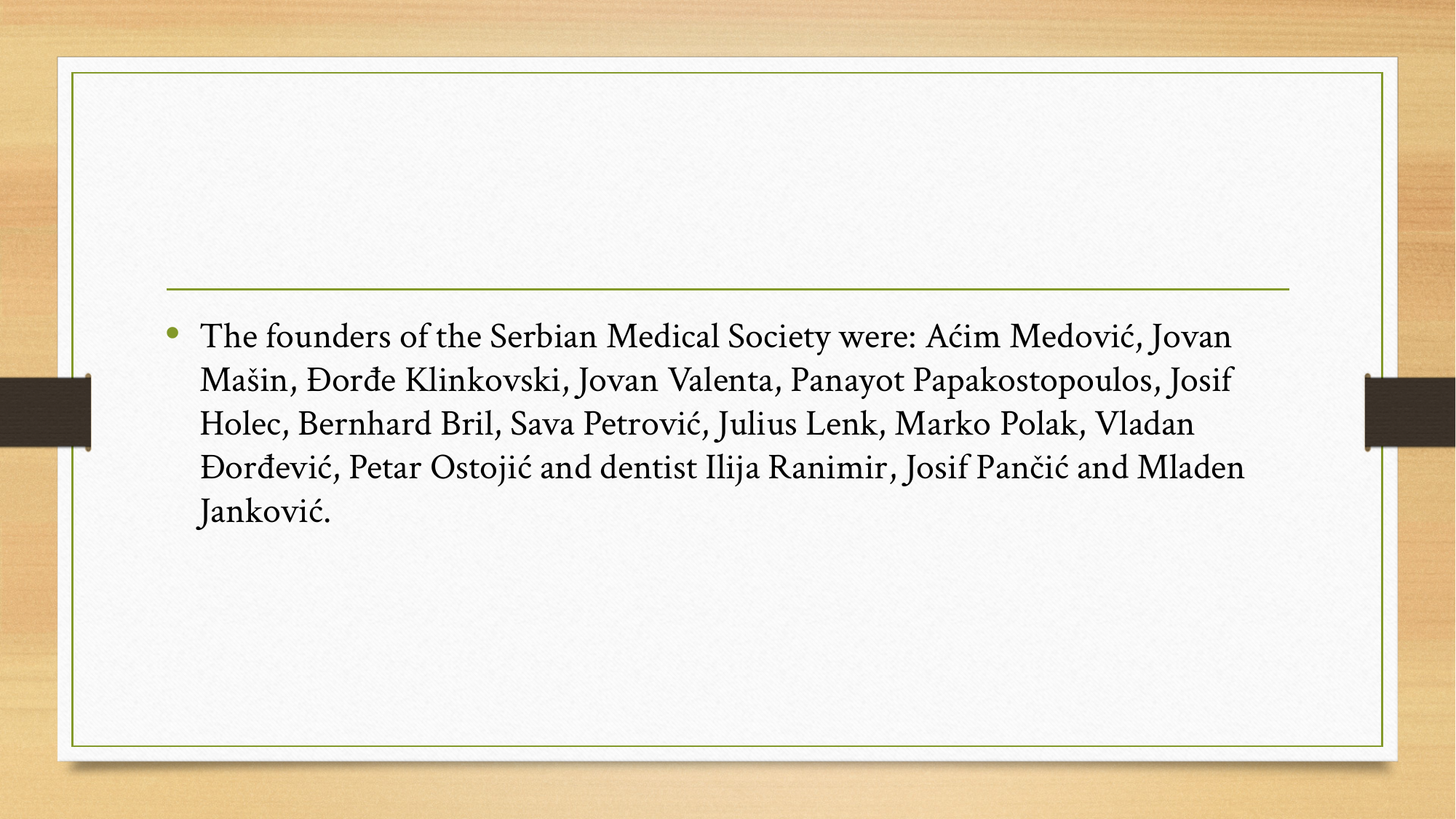

The founders of the Serbian Medical Society were: Aćim Medović, Jovan Mašin, Đorđe Klinkovski, Jovan Valenta, Panayot Papakostopoulos, Josif Holec, Bernhard Bril, Sava Petrović, Julius Lenk, Marko Polak, Vladan Đorđević, Petar Ostojić and dentist Ilija Ranimir, Josif Pančić and Mladen Janković.